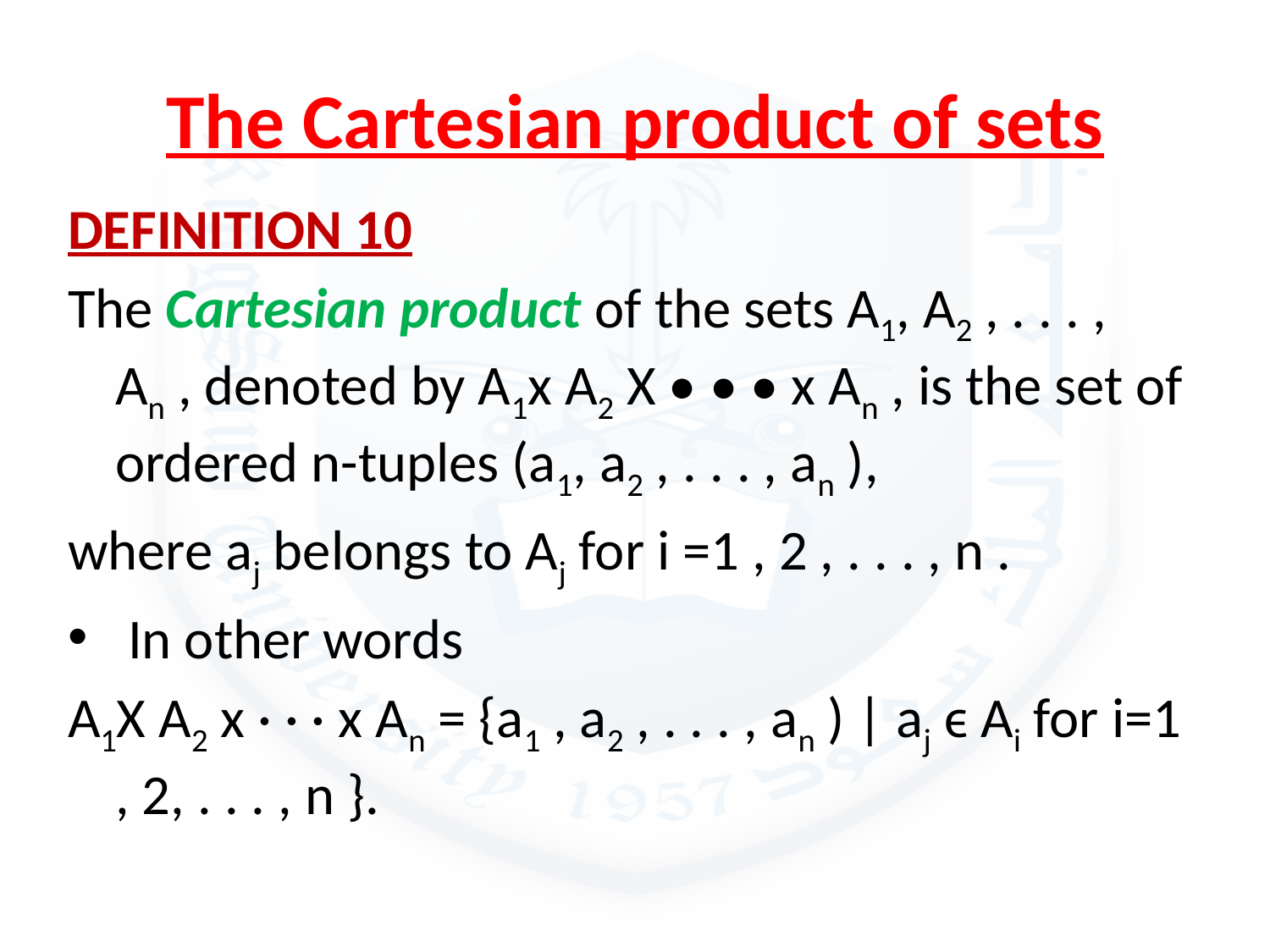

# The Cartesian product of sets
DEFINITION 10
The Cartesian product of the sets A1, A2 , . . . , An , denoted by A1x A2 X • • • x An , is the set of ordered n-tuples (a1, a2 , . . . , an ),
where aj belongs to Aj for i =1 , 2 , . . . , n .
 In other words
A1X A2 x · · · x An = {a1 , a2 , . . . , an ) | aj ϵ Ai for i=1 , 2, . . . , n }.